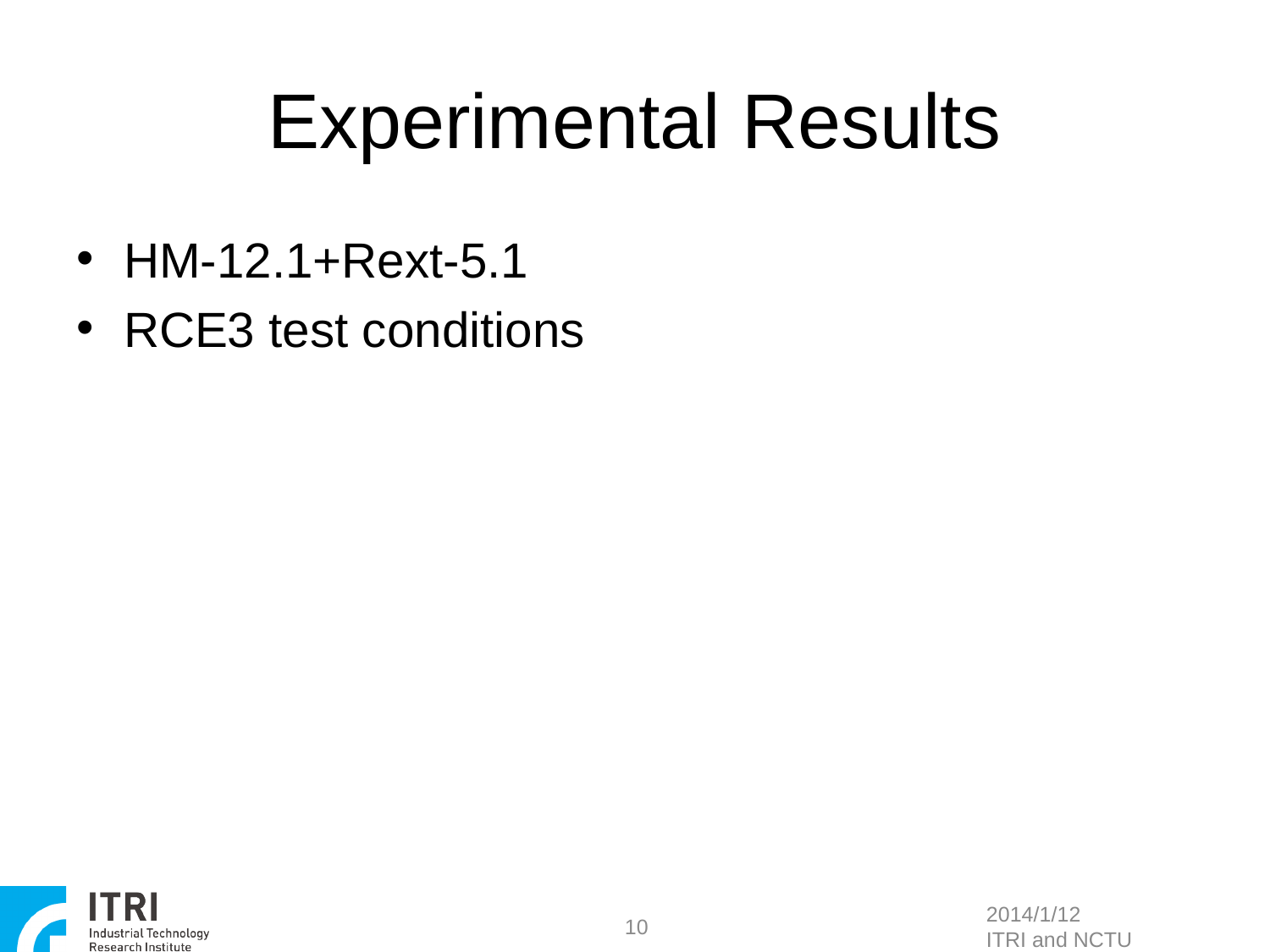

# Experimental Results
HM-12.1+Rext-5.1
RCE3 test conditions
10
2014/1/12
ITRI and NCTU